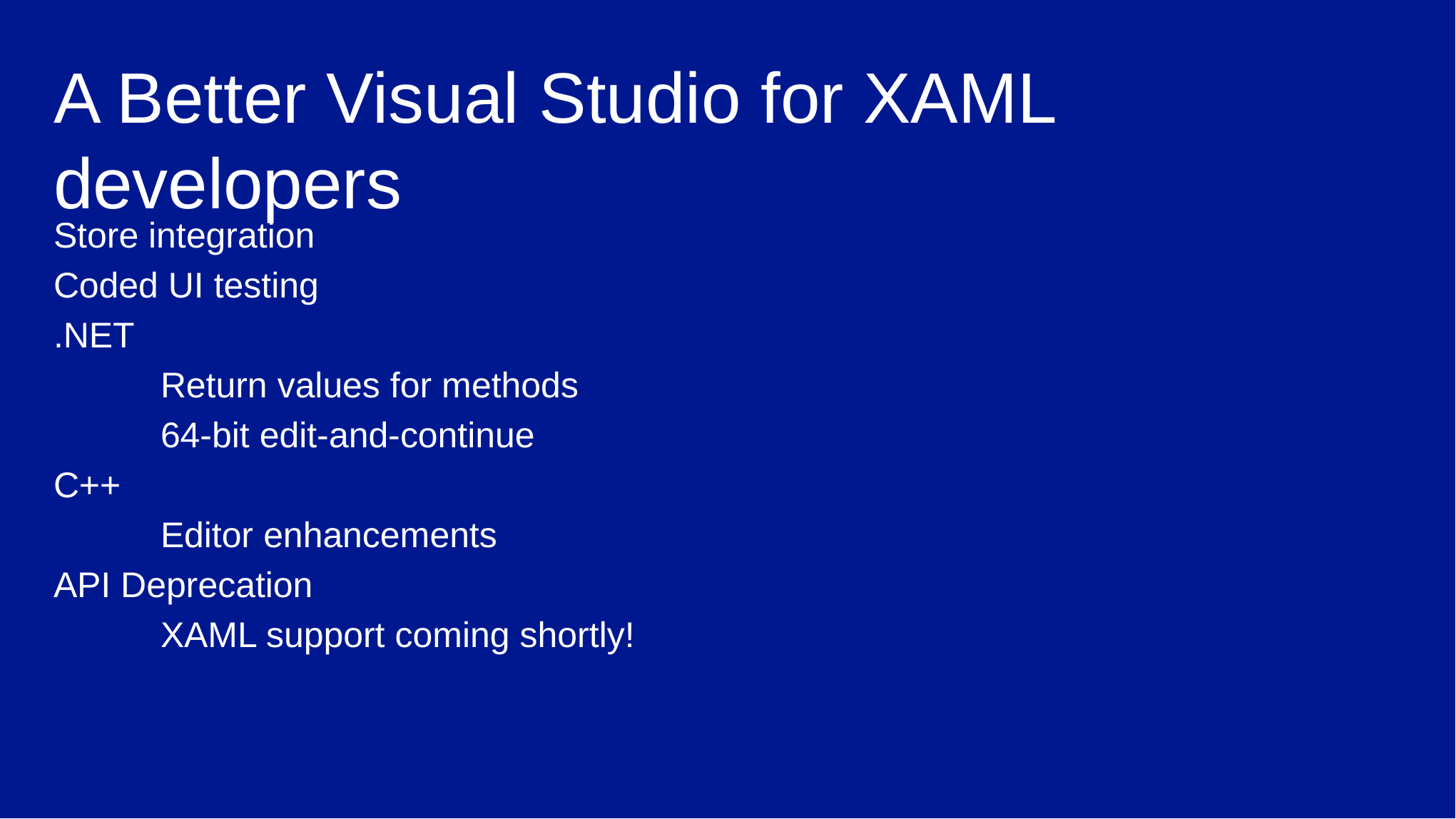

# A Better Visual Studio for XAML developers
Store integration
Coded UI testing
.NET
	Return values for methods
	64-bit edit-and-continue
C++
	Editor enhancements
API Deprecation
	XAML support coming shortly!